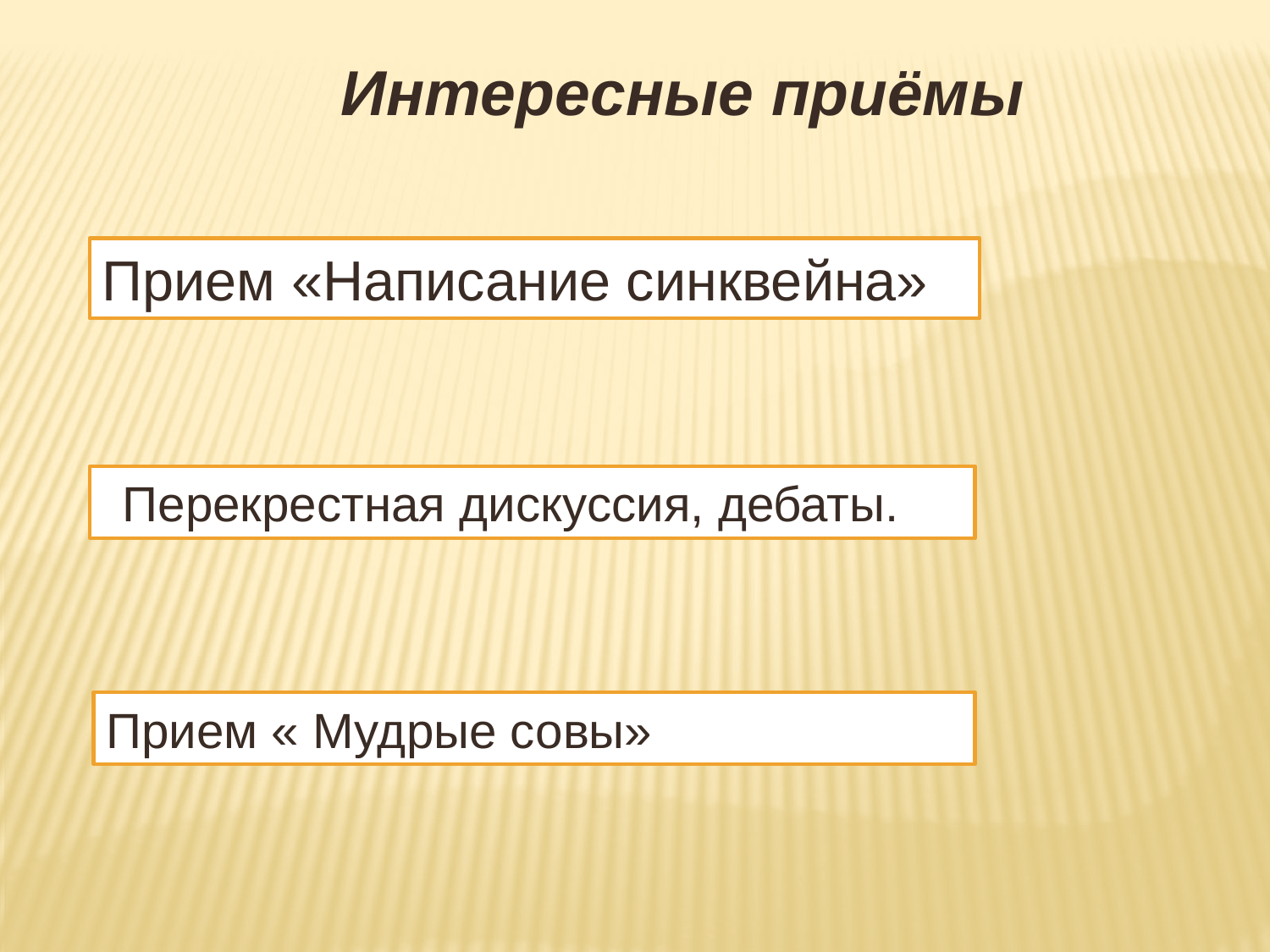

Интересные приёмы
Прием «Написание синквейна»
  Перекрестная дискуссия, дебаты.
Прием « Мудрые совы»